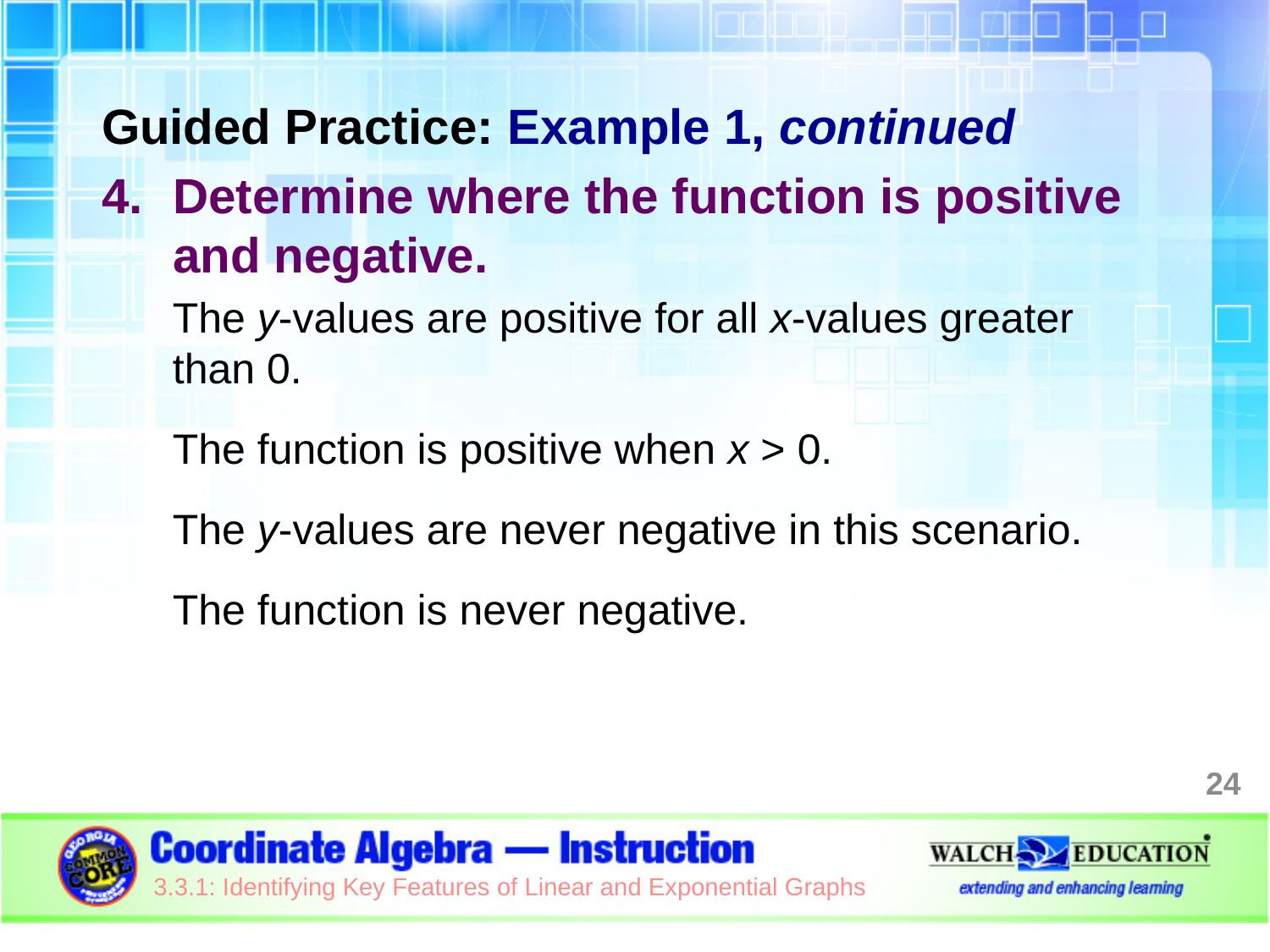

Guided Practice: Example 1, continued
Determine where the function is positive and negative.
The y-values are positive for all x-values greater
than 0.
The function is positive when x > 0.
The y-values are never negative in this scenario.
The function is never negative.
24
3.3.1: Identifying Key Features of Linear and Exponential Graphs